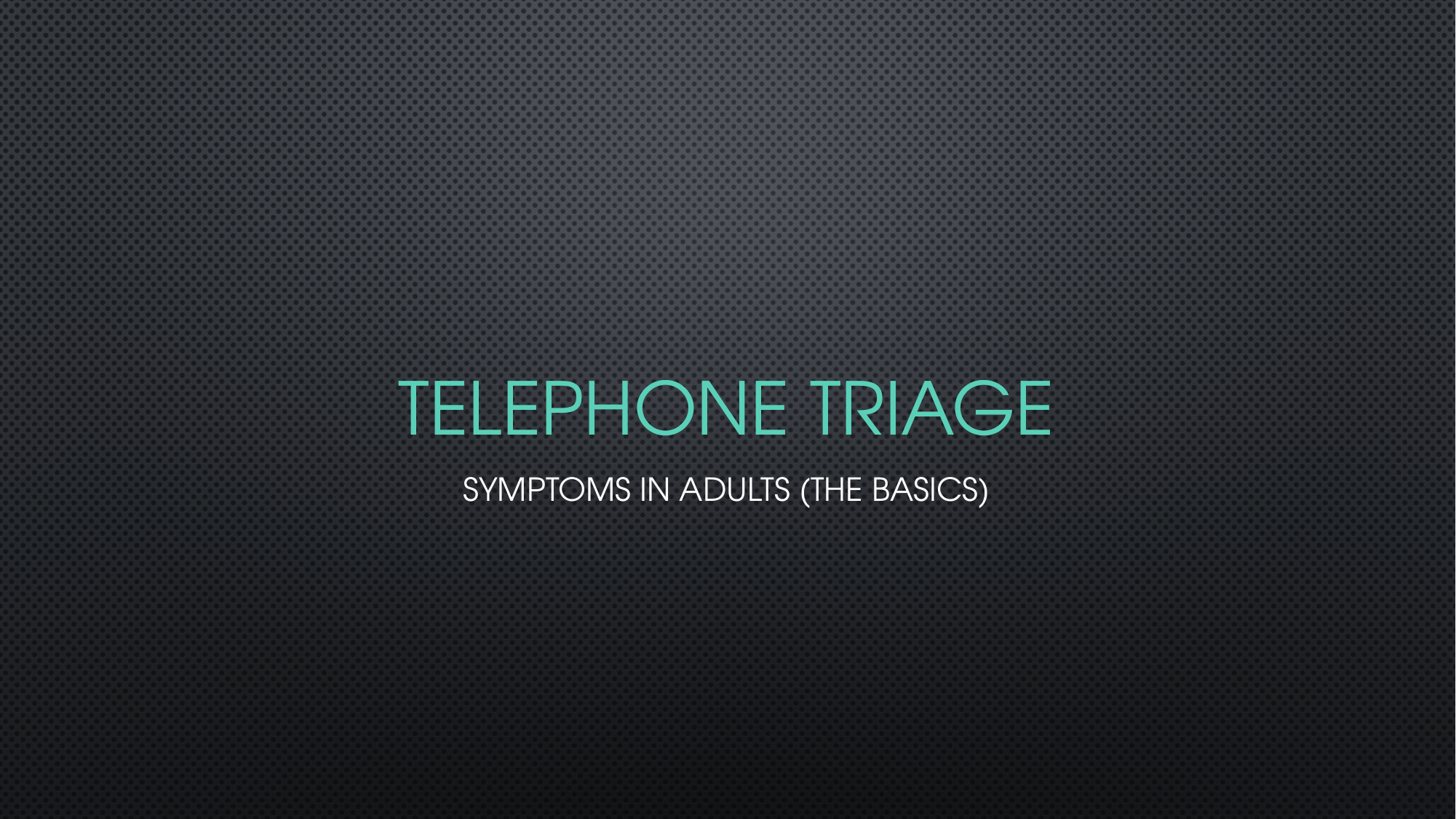

# Telephone Triage
Symptoms in Adults (The basics)